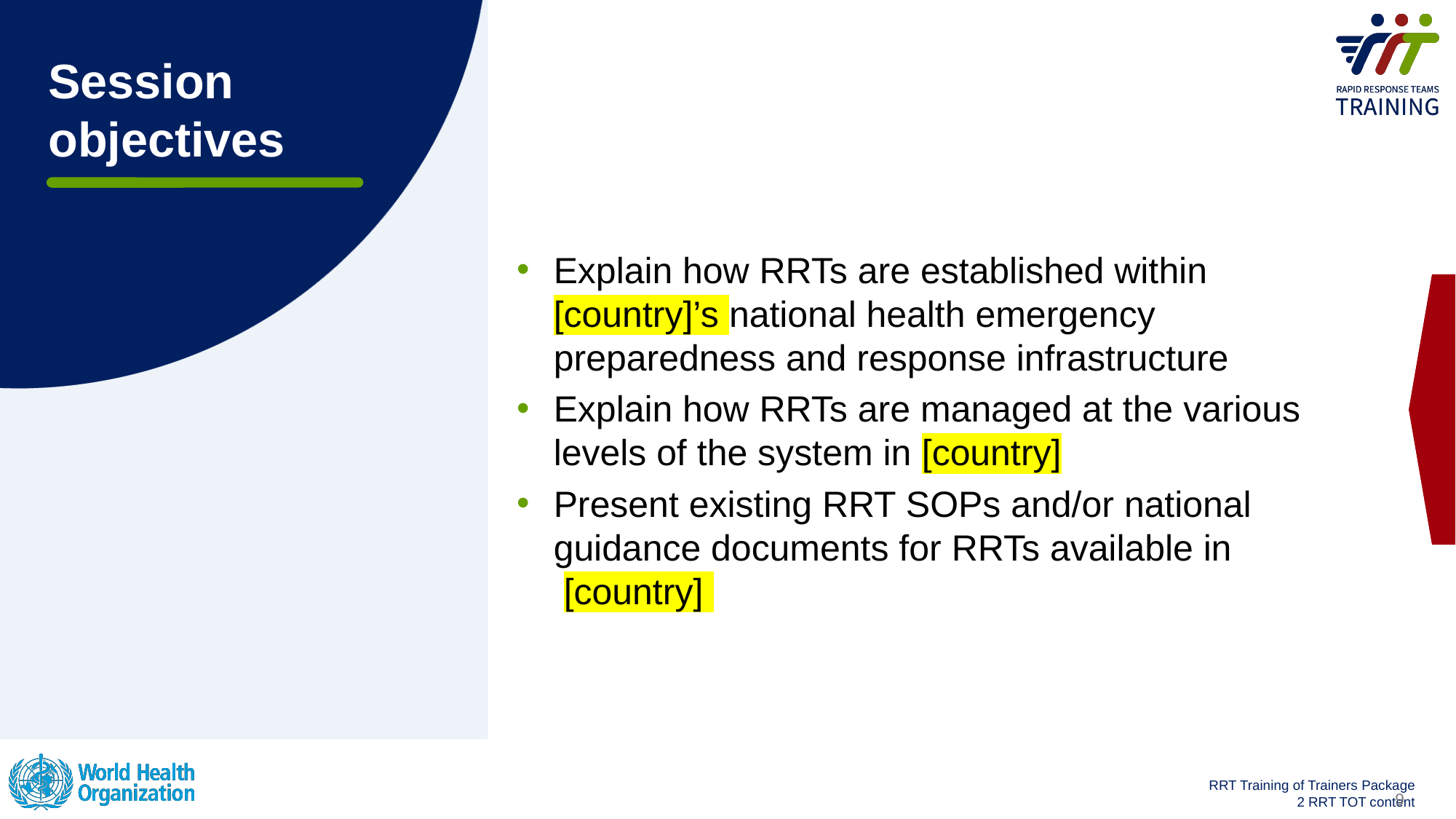

Session objectives
Explain how RRTs are established within [country]’s national health emergency preparedness and response infrastructure
Explain how RRTs are managed at the various levels of the system in [country]
Present existing RRT SOPs and/or national guidance documents for RRTs available in  [country]